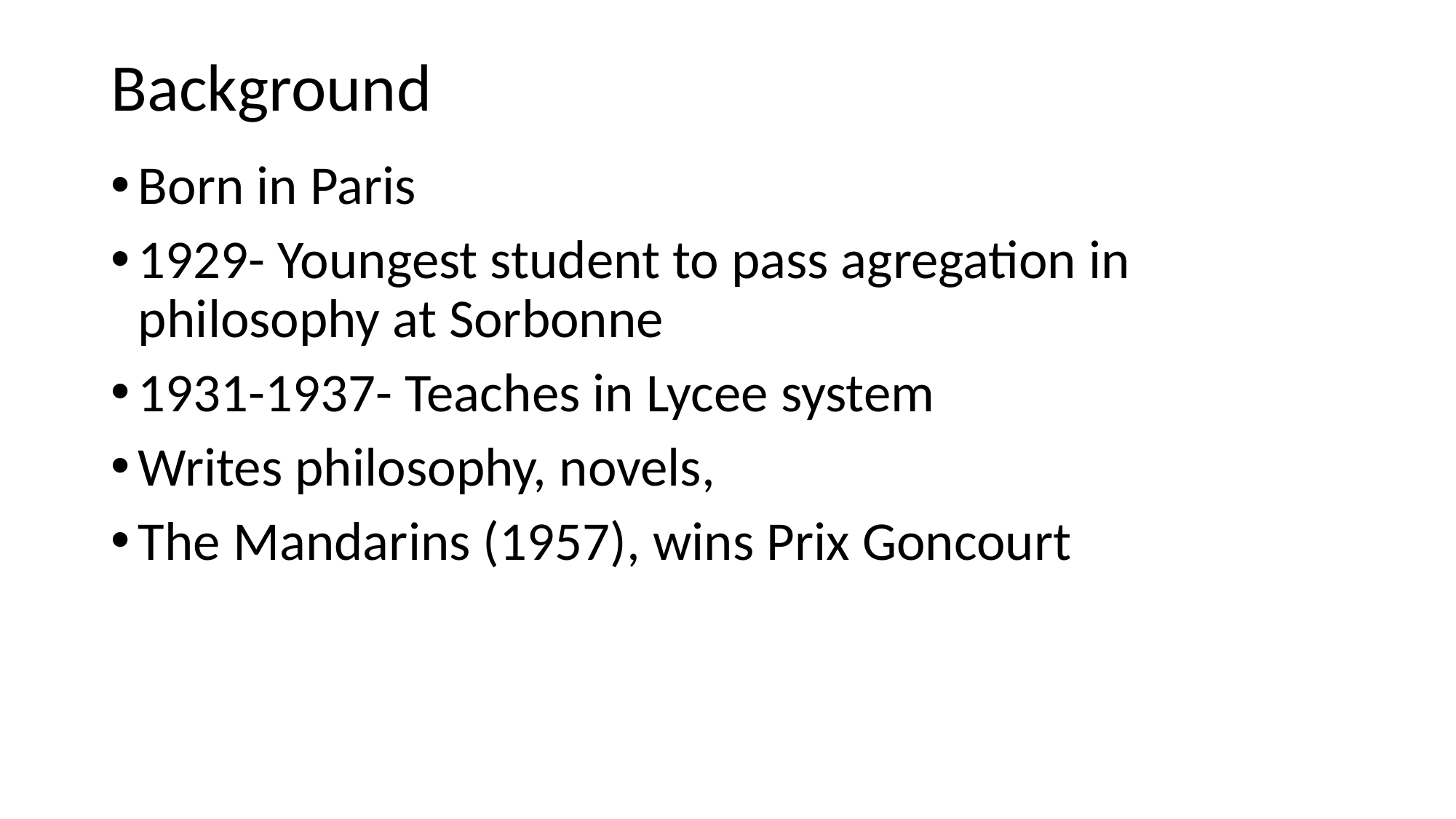

# Background
Born in Paris
1929- Youngest student to pass agregation in philosophy at Sorbonne
1931-1937- Teaches in Lycee system
Writes philosophy, novels,
The Mandarins (1957), wins Prix Goncourt